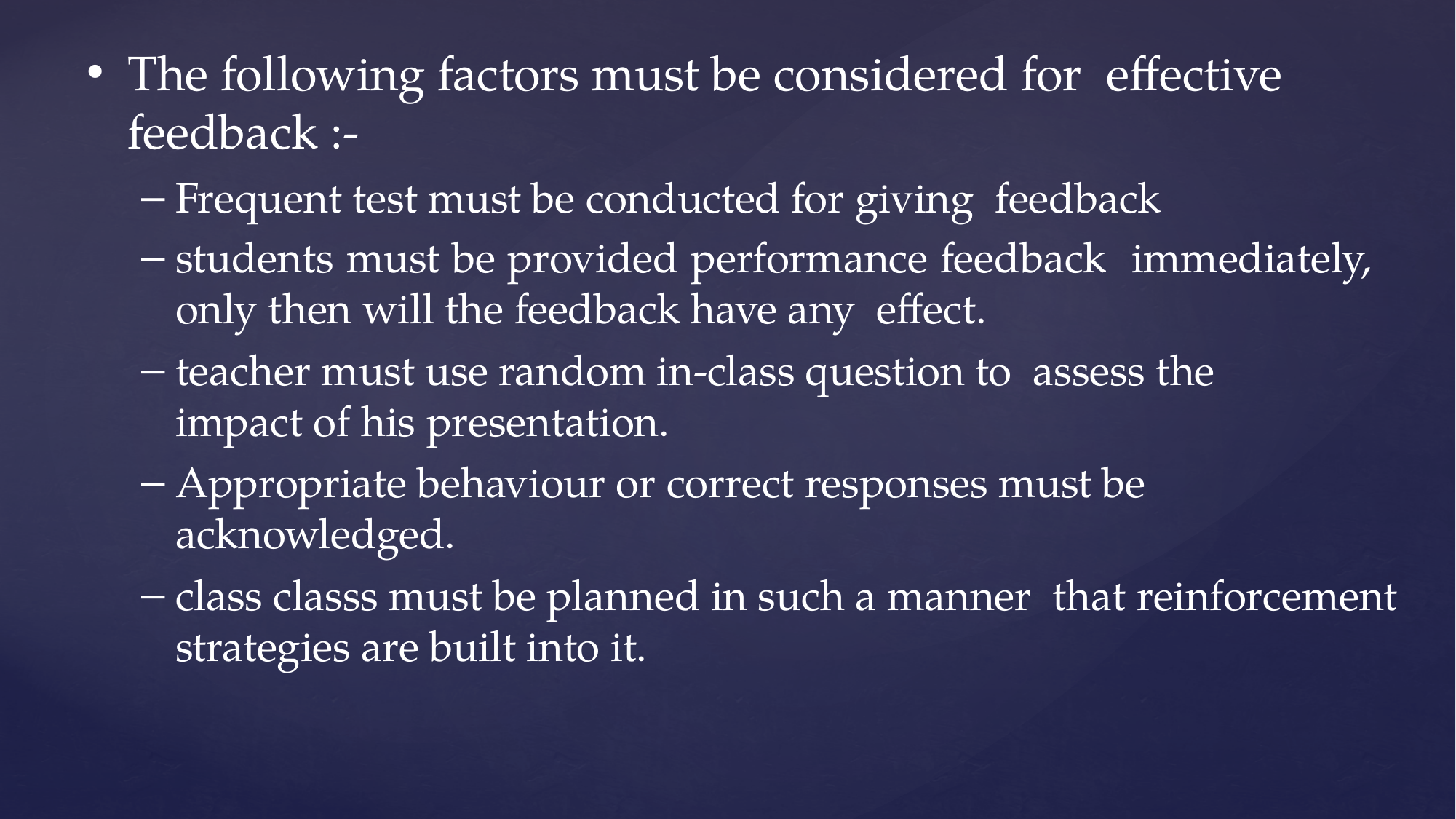

The following factors must be considered for  effective feedback :-
Frequent test must be conducted for giving  feedback
students must be provided performance feedback  immediately, only then will the feedback have any  effect.
teacher must use random in-class question to  assess the impact of his presentation.
Appropriate behaviour or correct responses must be  acknowledged.
class classs must be planned in such a manner  that reinforcement strategies are built into it.